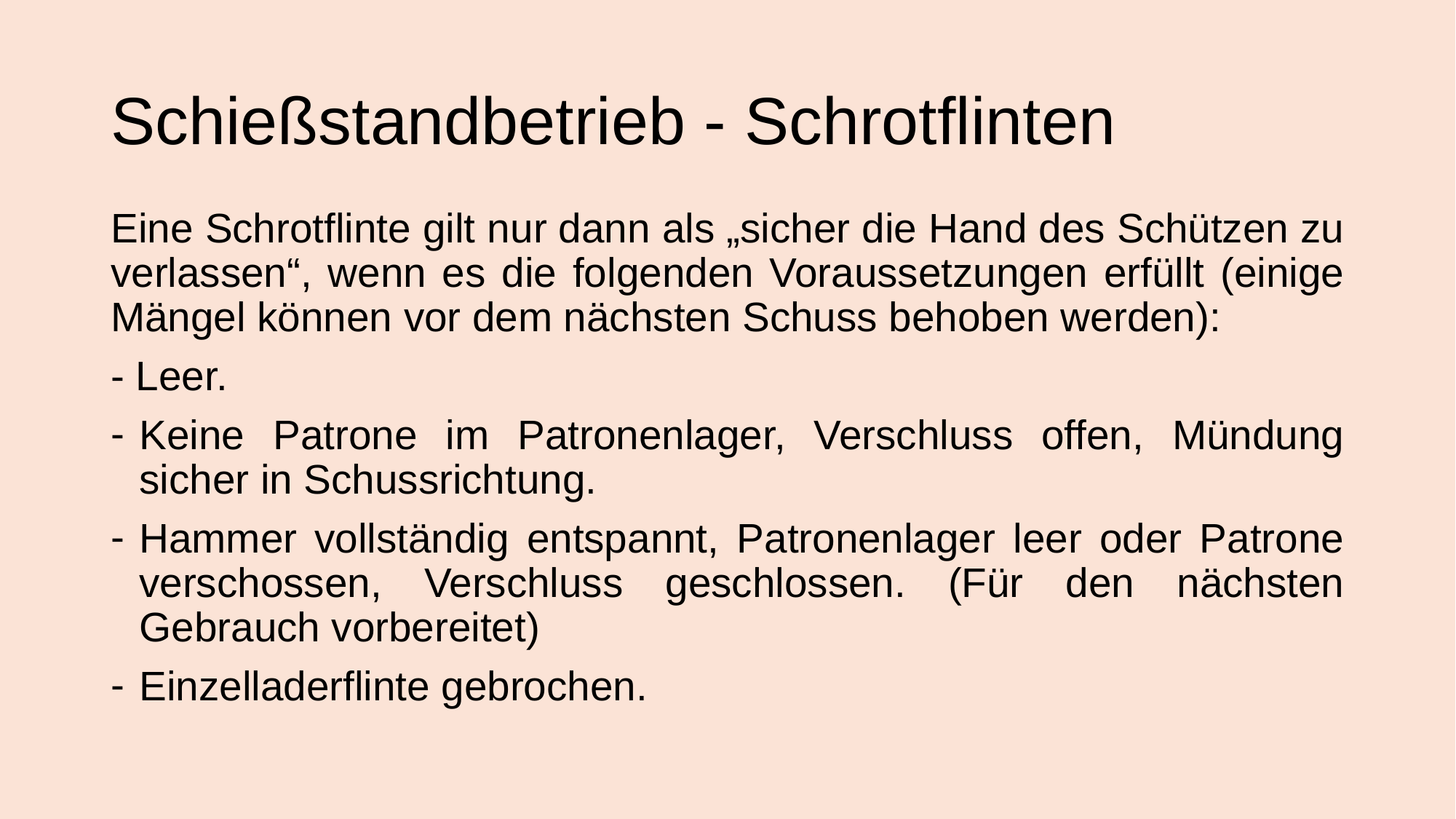

# Schießstandbetrieb - Schrotflinten
Eine Schrotflinte gilt nur dann als „sicher die Hand des Schützen zu verlassen“, wenn es die folgenden Voraussetzungen erfüllt (einige Mängel können vor dem nächsten Schuss behoben werden):
- Leer.
Keine Patrone im Patronenlager, Verschluss offen, Mündung sicher in Schussrichtung.
Hammer vollständig entspannt, Patronenlager leer oder Patrone verschossen, Verschluss geschlossen. (Für den nächsten Gebrauch vorbereitet)
Einzelladerflinte gebrochen.